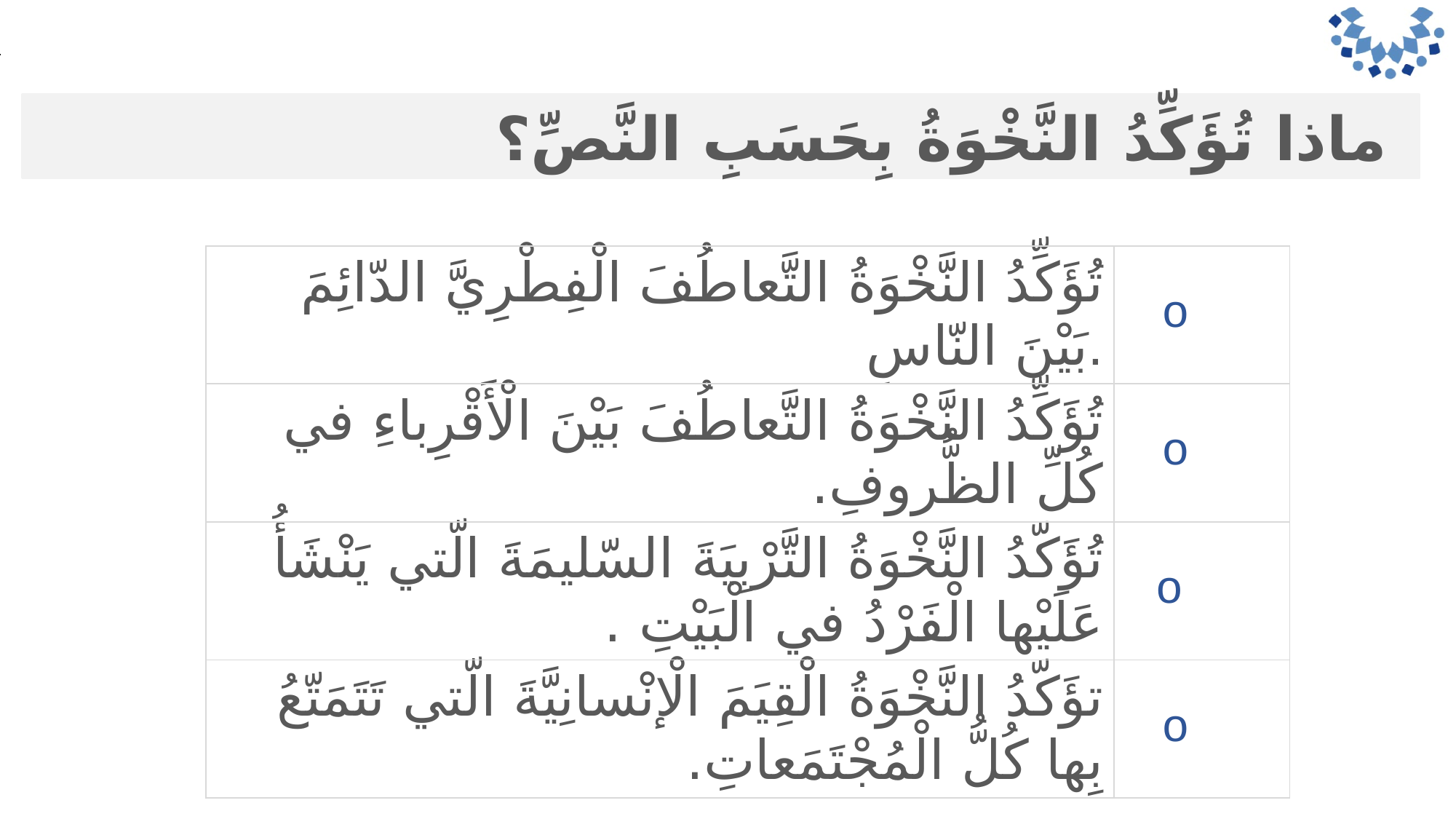

ماذا تُؤَكِّدُ النَّخْوَةُ بِحَسَبِ النَّصِّ؟
| تُؤَكِّدُ النَّخْوَةُ التَّعاطُفَ الْفِطْرِيَّ الدّائِمَ بَيْنَ النّاسِ. |  |
| --- | --- |
| تُؤَكِّدُ النَّخْوَةُ التَّعاطُفَ بَيْنَ الْأَقْرِباءِ في كُلِّ الظُّروفِ. |  |
| تُؤَكّدُ النَّخْوَةُ التَّرْبِيَةَ السّليمَةَ الّتي يَنْشَأُ عَلَيْها الْفَرْدُ في الْبَيْتِ . |  |
| تؤَكّدُ النَّخْوَةُ الْقِيَمَ الْإنْسانِيَّةَ الّتي تَتَمَتّعُ بِها كُلُّ الْمُجْتَمَعاتِ. |  |